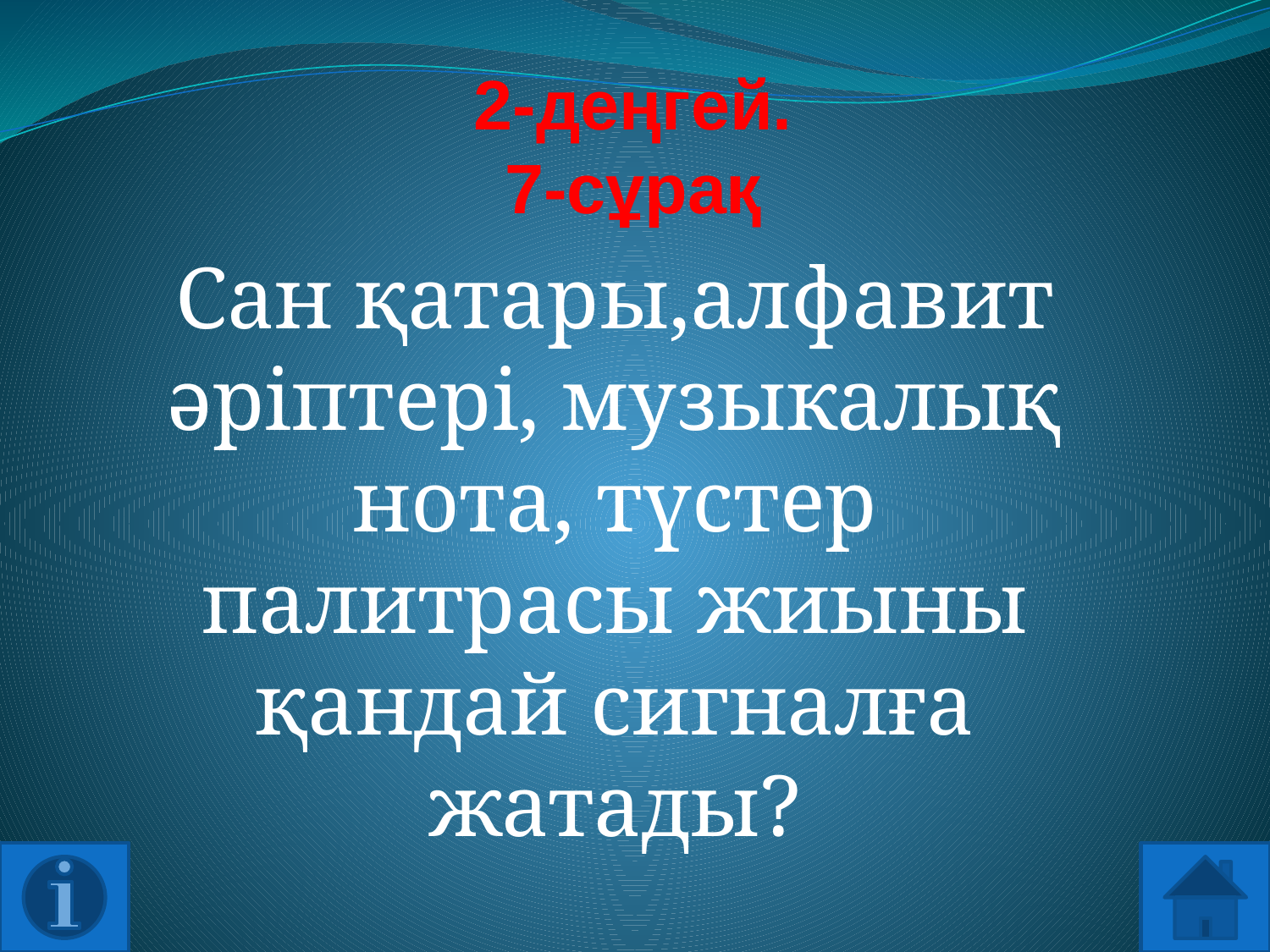

# 2-деңгей. 7-сұрақ
Сан қатары,алфавит әріптері, музыкалық нота, түстер палитрасы жиыны қандай сигналға жатады?